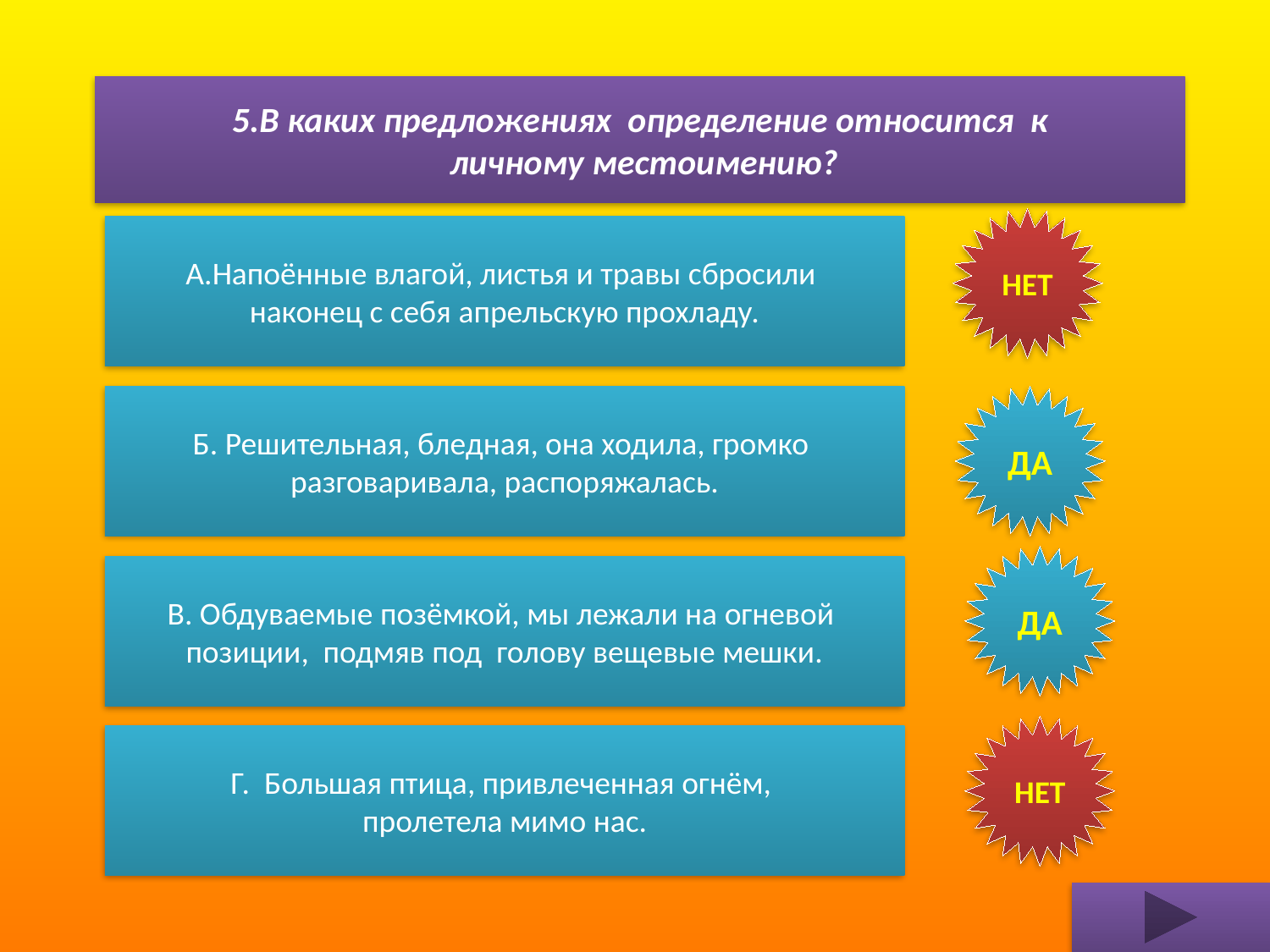

5.В каких предложениях  определение относится  к
 личному местоимению?
НЕТ
А.Напоённые влагой, листья и травы сбросили
наконец с себя апрельскую прохладу.
Б. Решительная, бледная, она ходила, громко
разговаривала, распоряжалась.
ДА
ДА
В. Обдуваемые позёмкой, мы лежали на огневой
позиции,  подмяв под  голову вещевые мешки.
НЕТ
Г.  Большая птица, привлеченная огнём,
пролетела мимо нас.